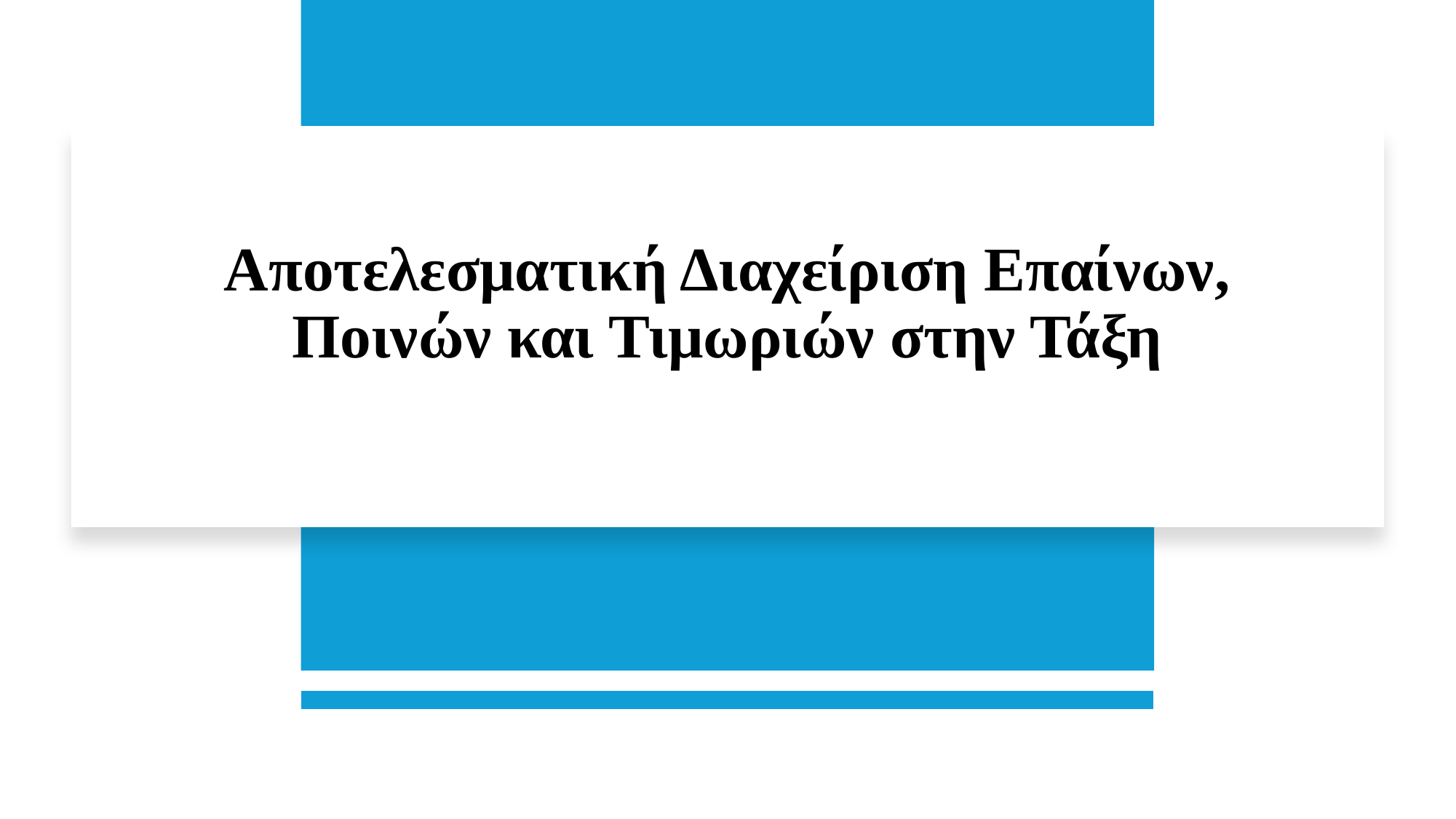

# Αποτελεσματική Διαχείριση Επαίνων, Ποινών και Τιμωριών στην Τάξη